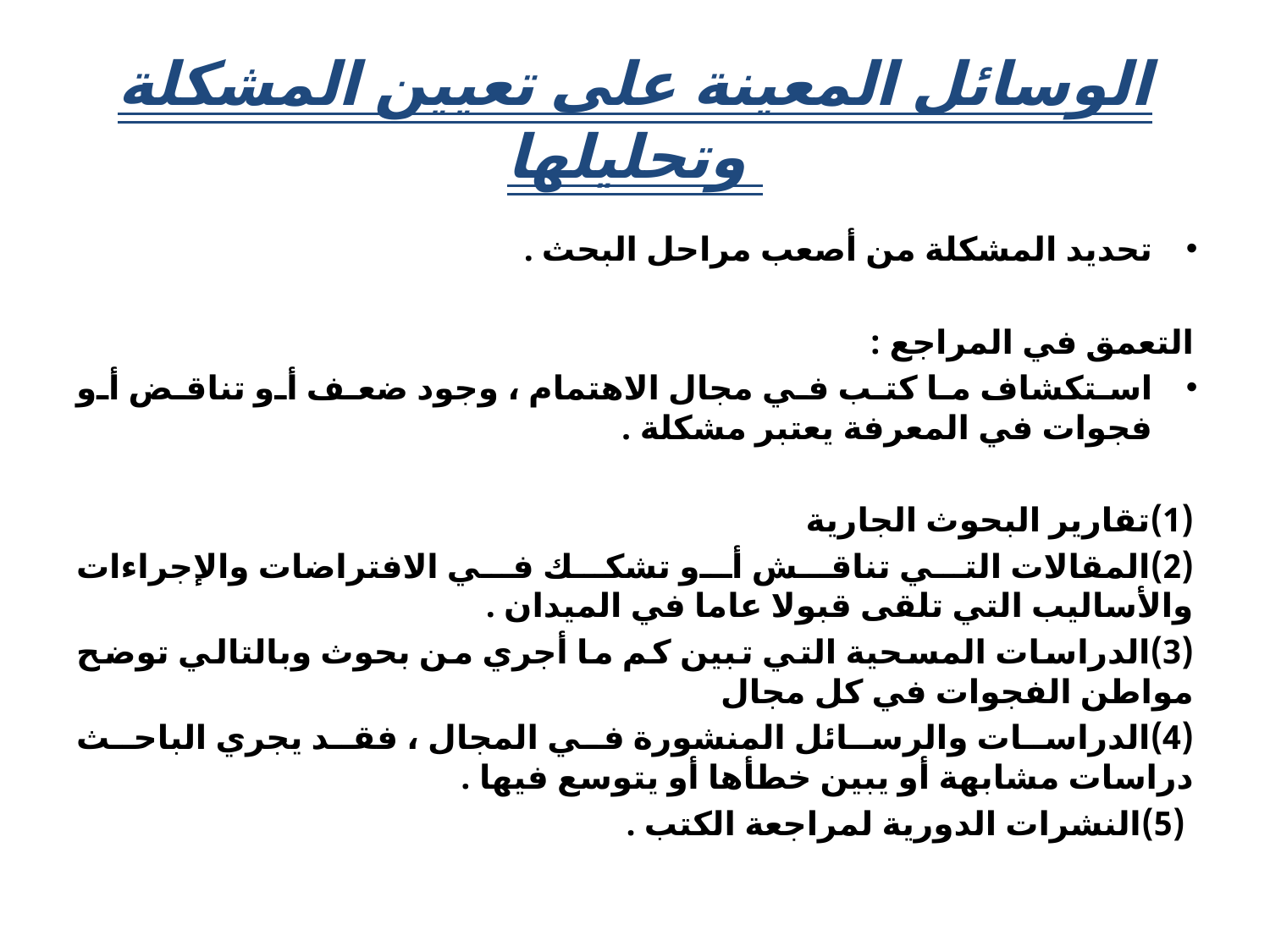

# الوسائل المعينة على تعيين المشكلة وتحليلها
تحديد المشكلة من أصعب مراحل البحث .

التعمق في المراجع :
استكشاف ما كتب في مجال الاهتمام ، وجود ضعف أو تناقض أو فجوات في المعرفة يعتبر مشكلة .

	(1)تقارير البحوث الجارية
	(2)المقالات التي تناقش أو تشكك في الافتراضات والإجراءات والأساليب التي تلقى قبولا عاما في الميدان .
	(3)الدراسات المسحية التي تبين كم ما أجري من بحوث وبالتالي توضح مواطن الفجوات في كل مجال
	(4)الدراسات والرسائل المنشورة في المجال ، فقد يجري الباحث دراسات مشابهة أو يبين خطأها أو يتوسع فيها .
	 (5)النشرات الدورية لمراجعة الكتب .